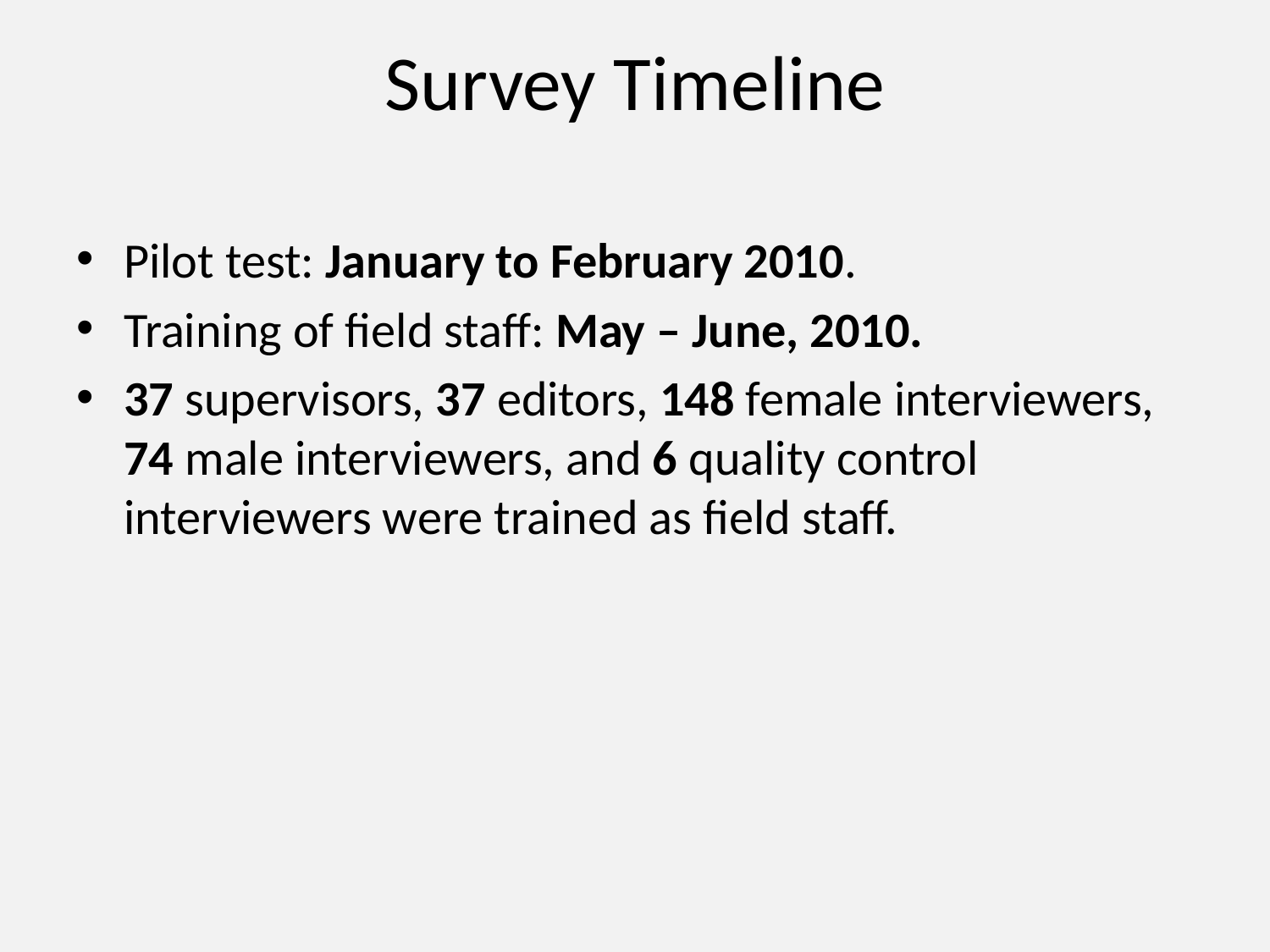

# Survey Timeline
Pilot test: January to February 2010.
Training of field staff: May – June, 2010.
37 supervisors, 37 editors, 148 female interviewers, 74 male interviewers, and 6 quality control interviewers were trained as field staff.